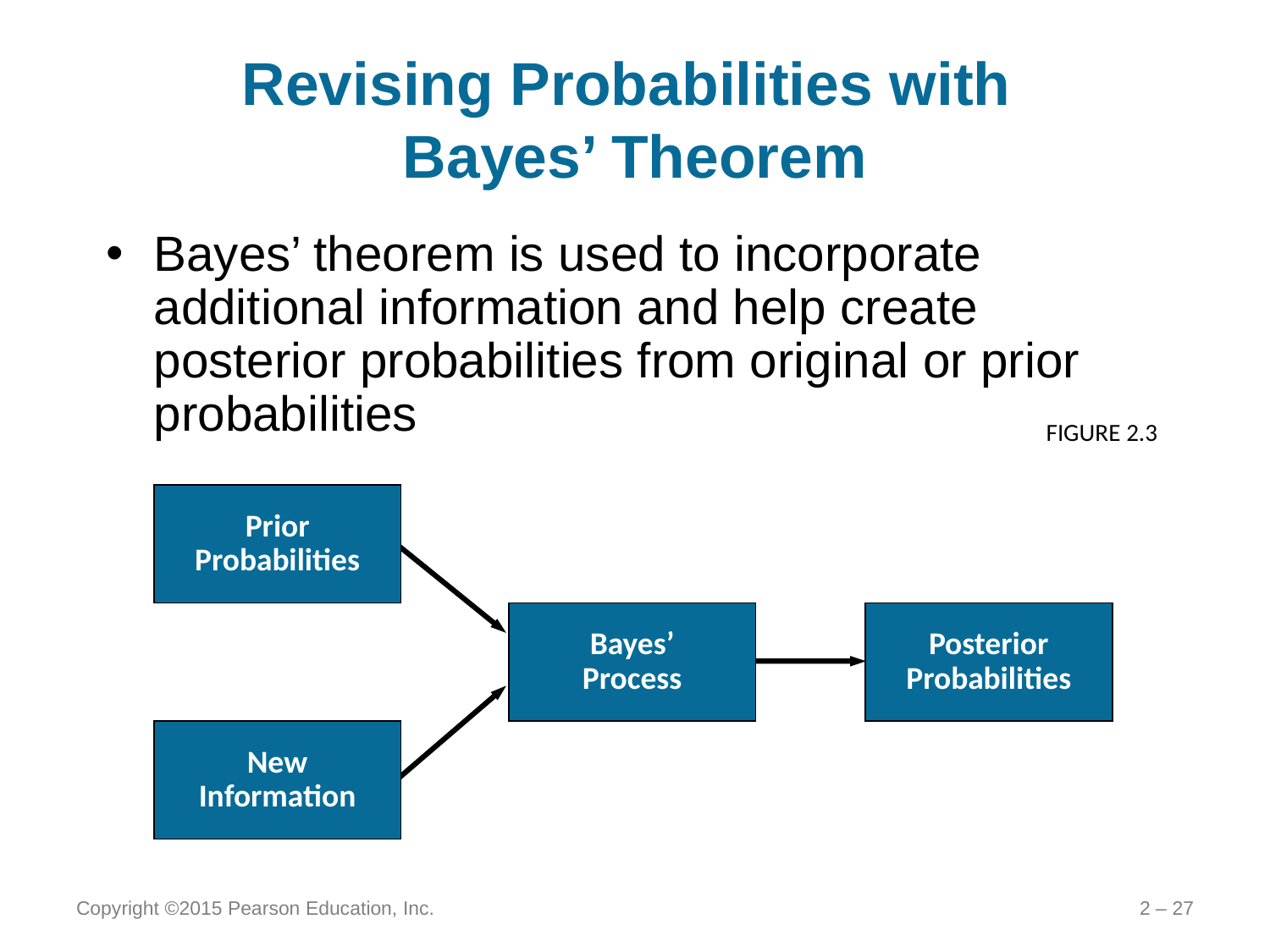

# Revising Probabilities with Bayes’ Theorem
Bayes’ theorem is used to incorporate additional information and help create posterior probabilities from original or prior probabilities
FIGURE 2.3

Prior Probabilities

New Information

Bayes’ Process

Posterior Probabilities

Copyright ©2015 Pearson Education, Inc.
2 – 27